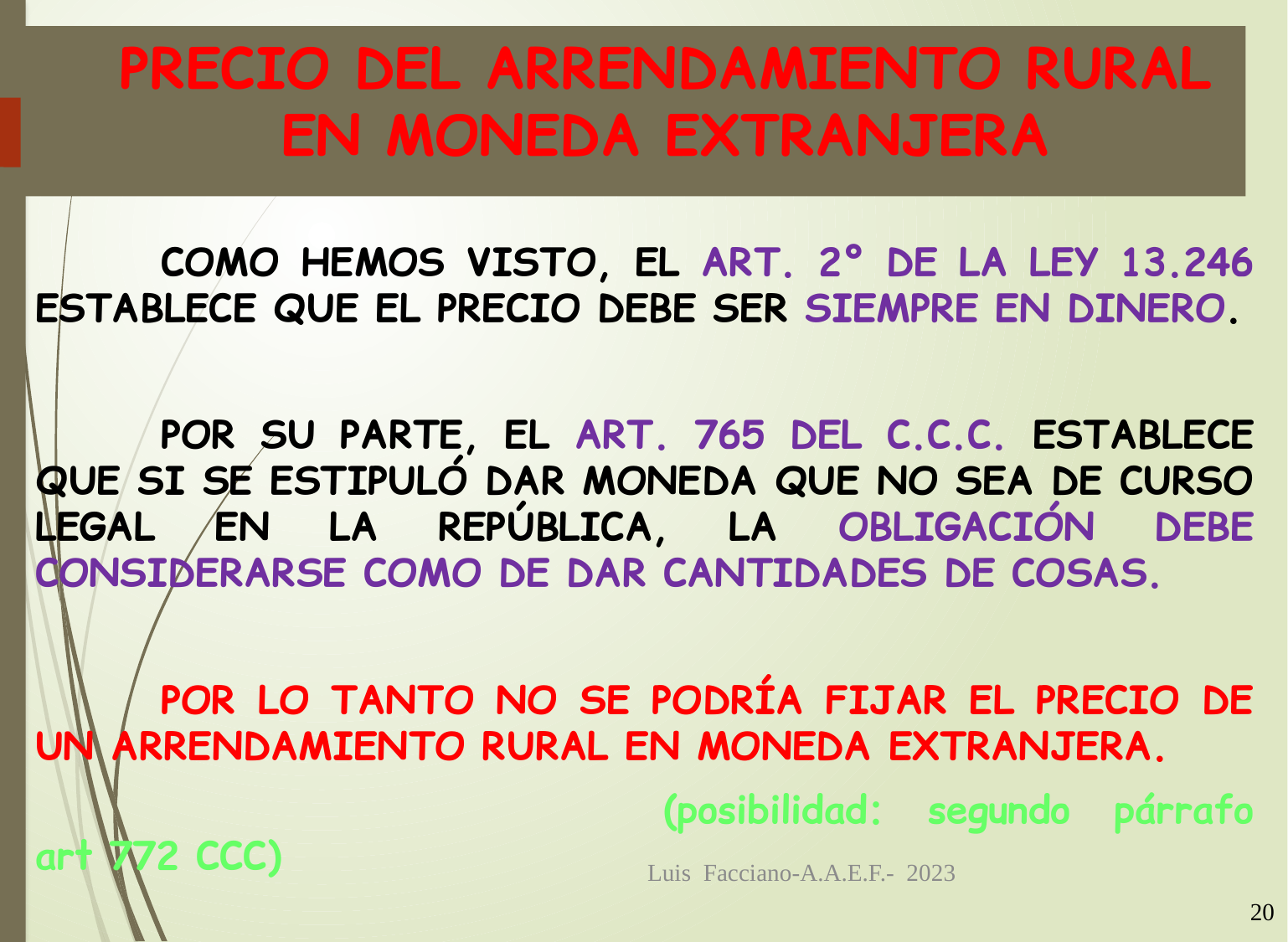

# PRECIO DEL ARRENDAMIENTO RURAL EN MONEDA EXTRANJERA
		COMO HEMOS VISTO, EL ART. 2º DE LA LEY 13.246 ESTABLECE QUE EL PRECIO DEBE SER SIEMPRE EN DINERO.

		POR SU PARTE, EL ART. 765 DEL C.C.C. ESTABLECE QUE SI SE ESTIPULÓ DAR MONEDA QUE NO SEA DE CURSO LEGAL EN LA REPÚBLICA, LA OBLIGACIÓN DEBE CONSIDERARSE COMO DE DAR CANTIDADES DE COSAS.

		POR LO TANTO NO SE PODRÍA FIJAR EL PRECIO DE UN ARRENDAMIENTO RURAL EN MONEDA EXTRANJERA.
						(posibilidad: segundo párrafo art 772 CCC)
Luis  Facciano-A.A.E.F.-  2023

20